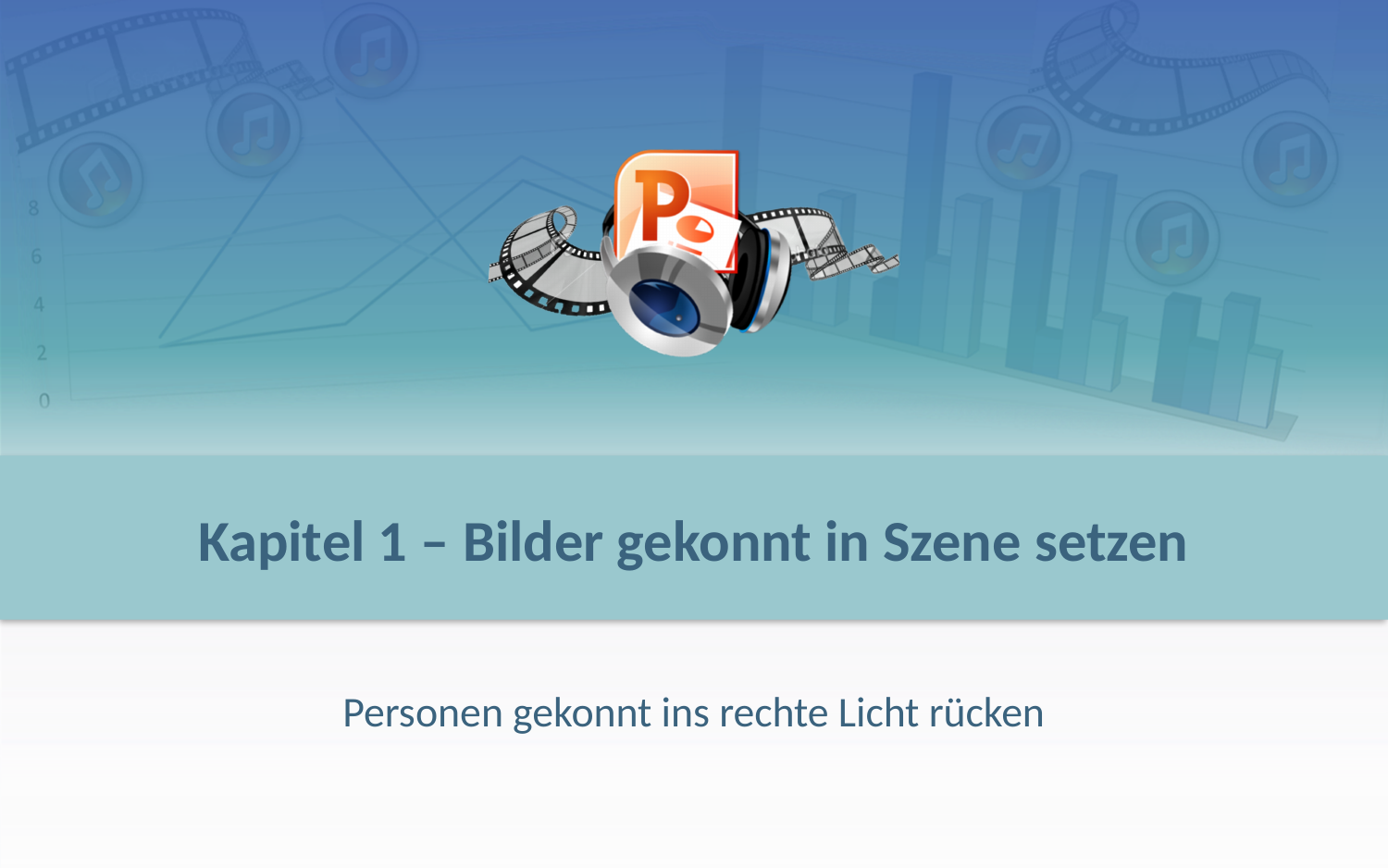

# Kapitel 1 – Bilder gekonnt in Szene setzen
Personen gekonnt ins rechte Licht rücken